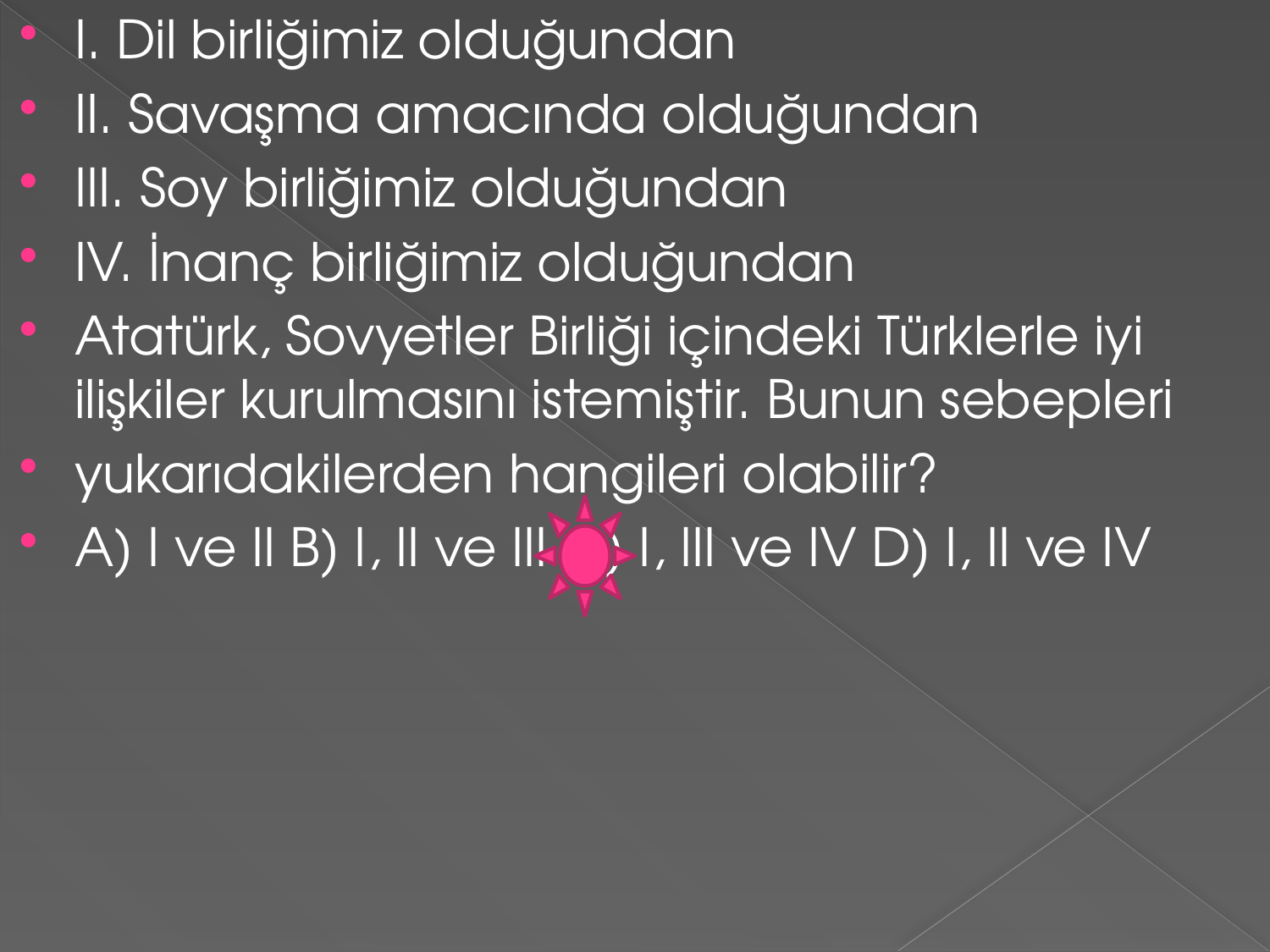

I. Dil birliğimiz olduğundan
II. Savaşma amacında olduğundan
III. Soy birliğimiz olduğundan
IV. İnanç birliğimiz olduğundan
Atatürk, Sovyetler Birliği içindeki Türklerle iyi ilişkiler kurulmasını istemiştir. Bunun sebepleri
yukarıdakilerden hangileri olabilir?
A) I ve II B) I, II ve III C) I, III ve IV D) I, II ve IV